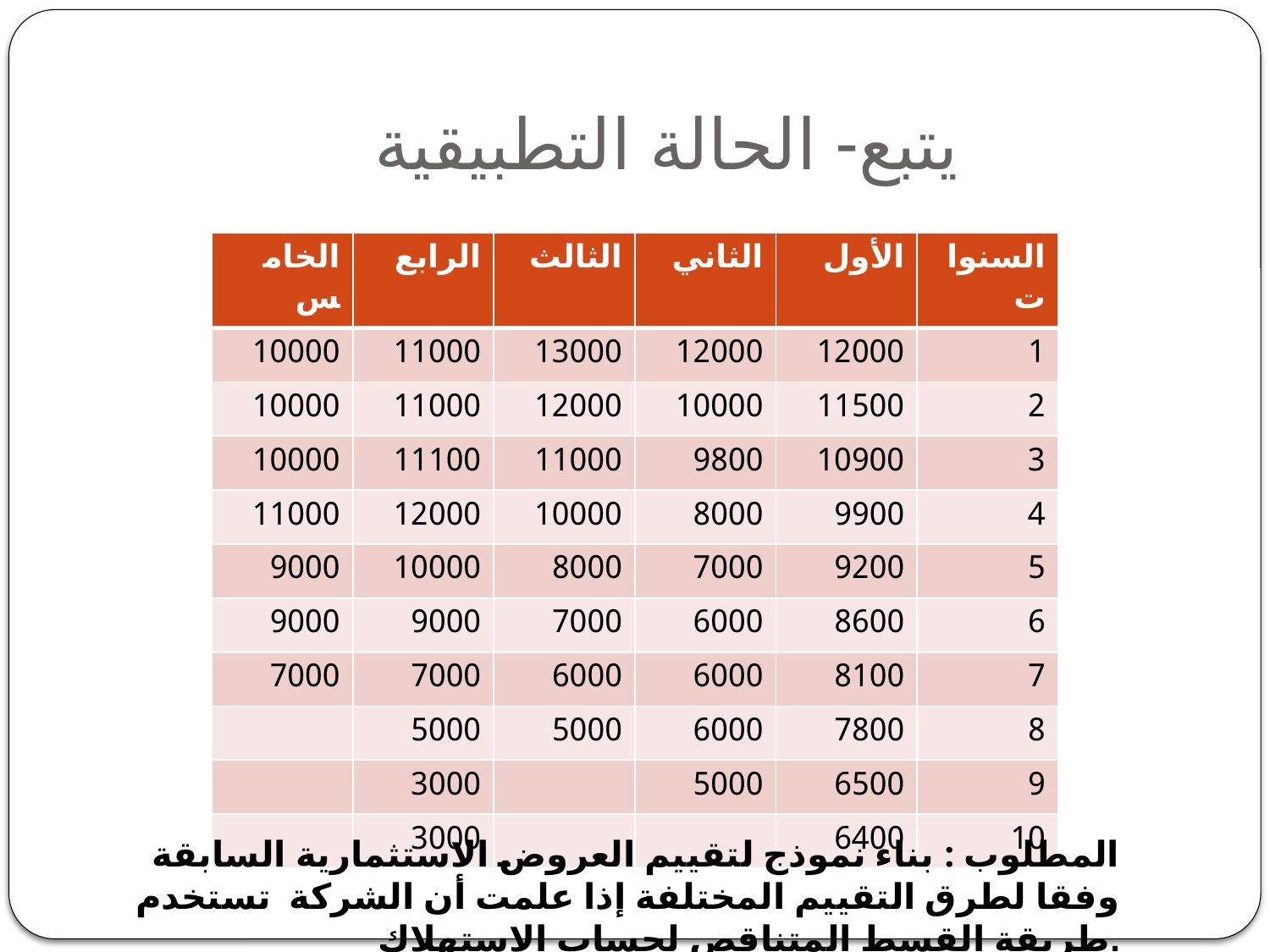

# يتبع- الحالة التطبيقية

| الخامس | الرابع | الثالث | الثاني | الأول | السنوات |
| --- | --- | --- | --- | --- | --- |
| 10000 | 11000 | 13000 | 12000 | 12000 | 1 |
| 10000 | 11000 | 12000 | 10000 | 11500 | 2 |
| 10000 | 11100 | 11000 | 9800 | 10900 | 3 |
| 11000 | 12000 | 10000 | 8000 | 9900 | 4 |
| 9000 | 10000 | 8000 | 7000 | 9200 | 5 |
| 9000 | 9000 | 7000 | 6000 | 8600 | 6 |
| 7000 | 7000 | 6000 | 6000 | 8100 | 7 |
|  | 5000 | 5000 | 6000 | 7800 | 8 |
|  | 3000 |  | 5000 | 6500 | 9 |
|  | 3000 |  |  | 6400 | 10 |
المطلوب : بناء نموذج لتقييم العروض الاستثمارية السابقة وفقا لطرق التقييم المختلفة إذا علمت أن الشركة  تستخدم طريقة القسط المتناقص لحساب الاستهلاك.